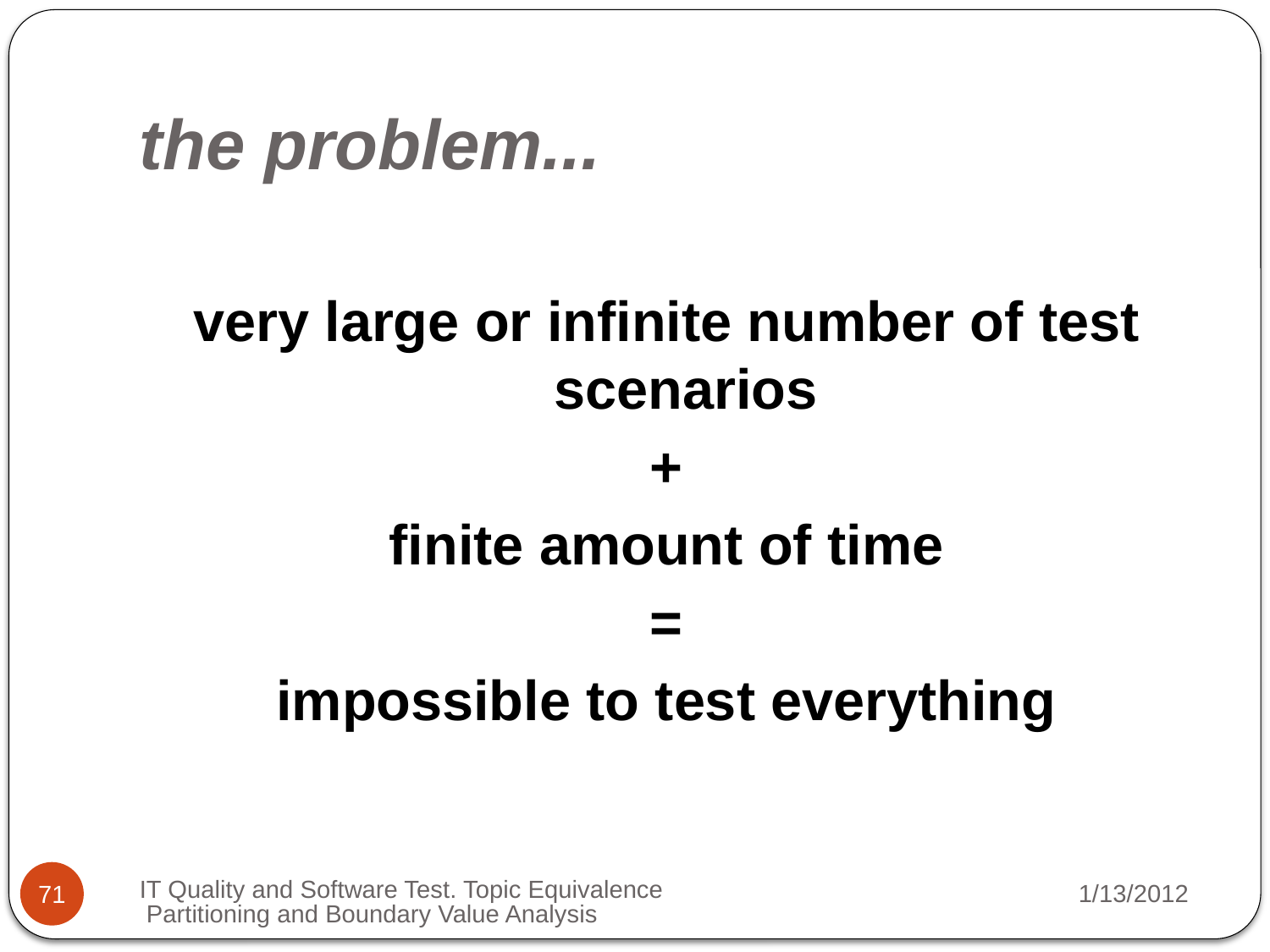

# the problem...

very large or infinite number of test scenarios
+
finite amount of time
=
impossible to test everything

IT Quality and Software Test. Topic Equivalence Partitioning and Boundary Value Analysis
1/13/2012
71